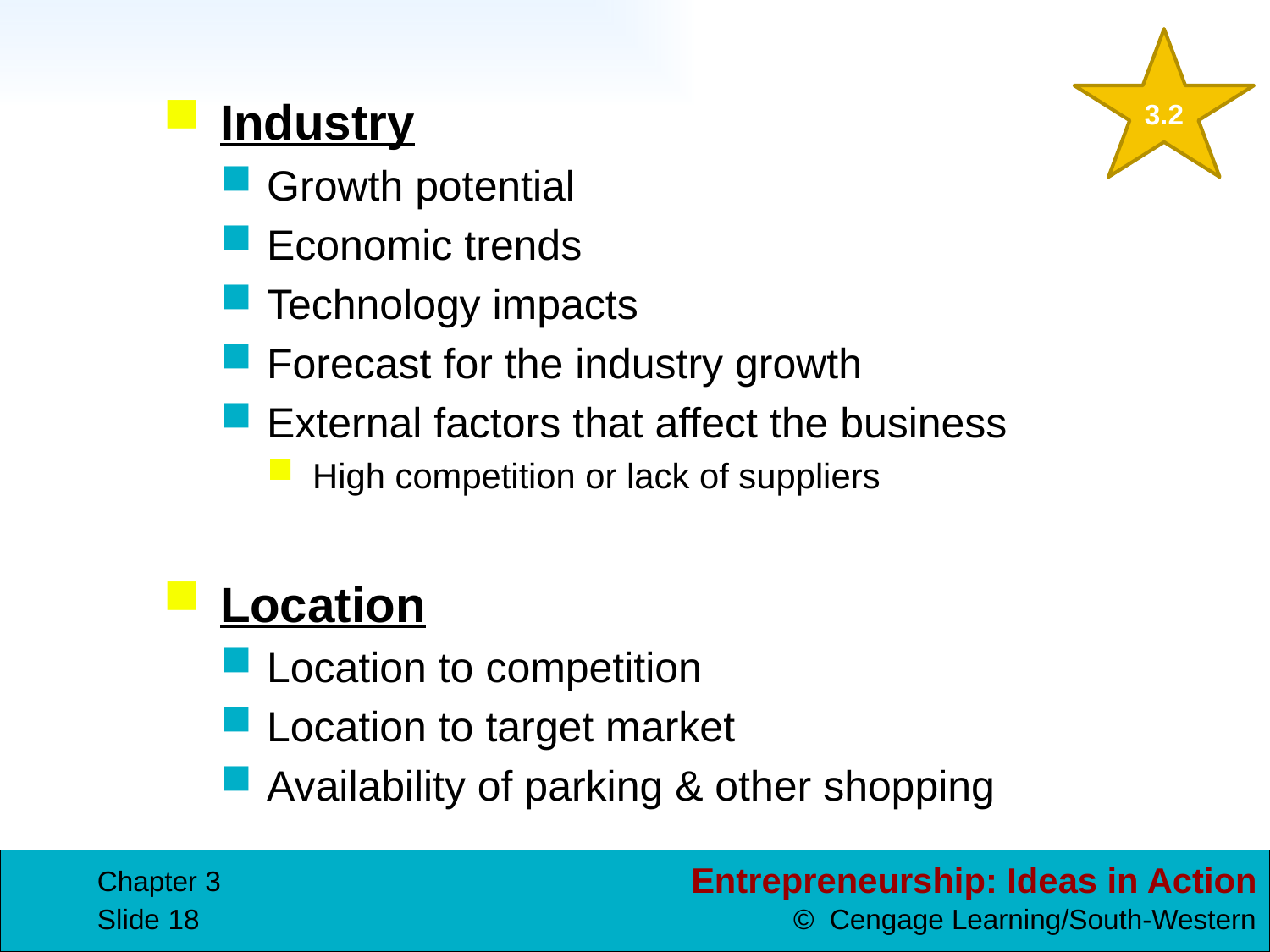

3.2
Industry
Growth potential
Economic trends
Technology impacts
Forecast for the industry growth
External factors that affect the business
High competition or lack of suppliers

Location
Location to competition
Location to target market
Availability of parking & other shopping
Chapter 3
Slide 18